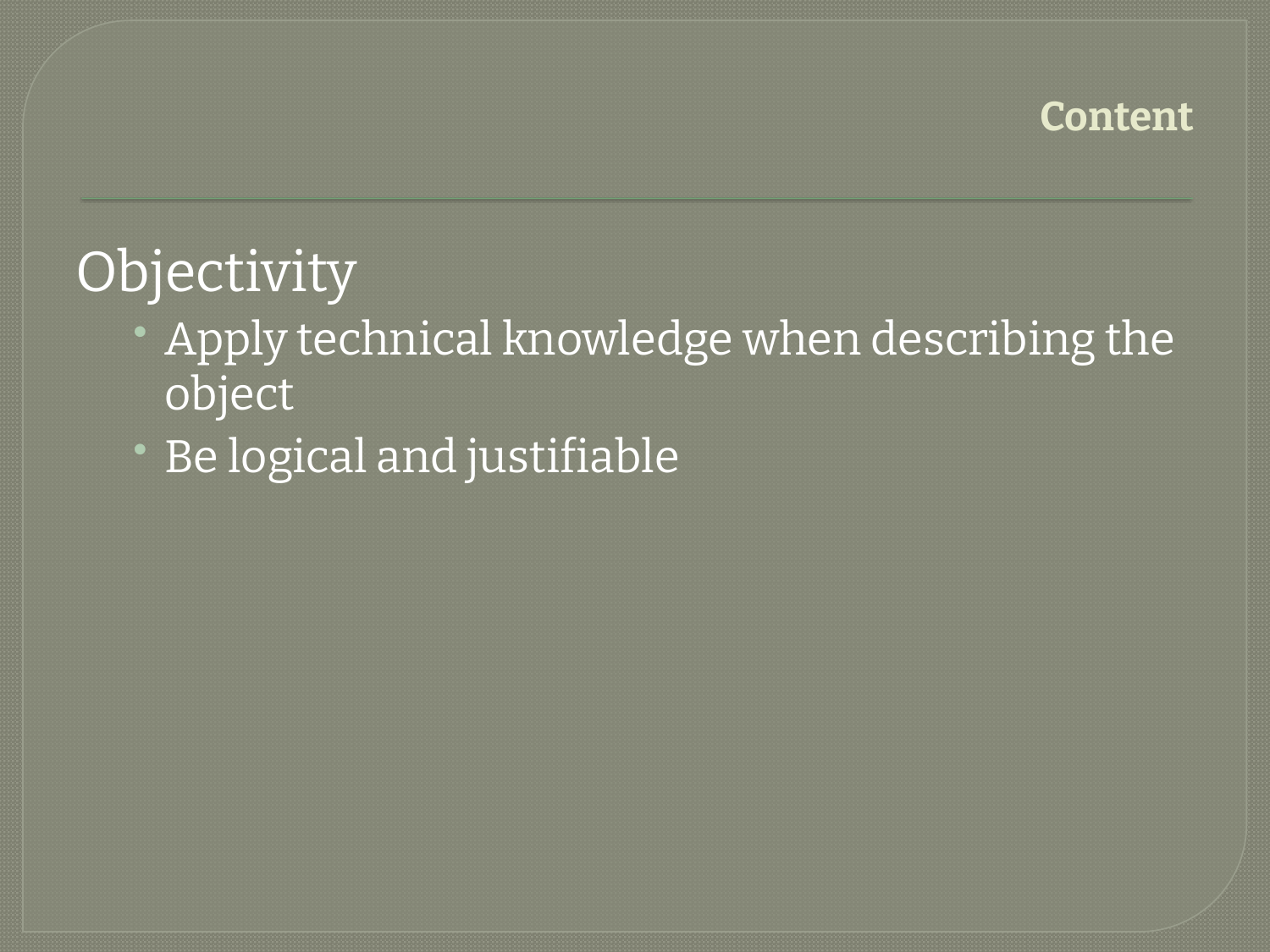

# Content
Objectivity
Apply technical knowledge when describing the object
Be logical and justifiable